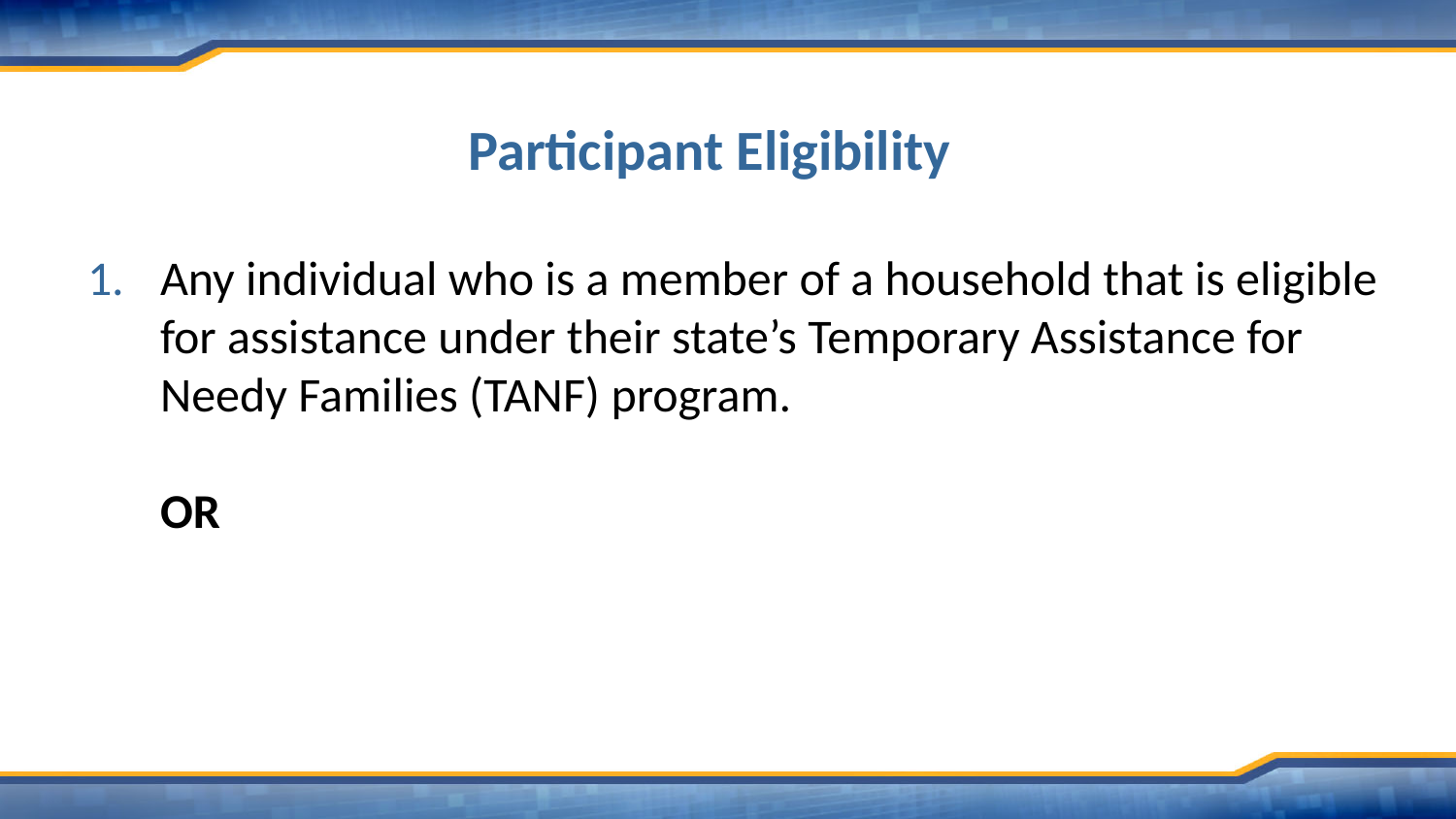

# Participant Eligibility
Any individual who is a member of a household that is eligible for assistance under their state’s Temporary Assistance for Needy Families (TANF) program.
OR